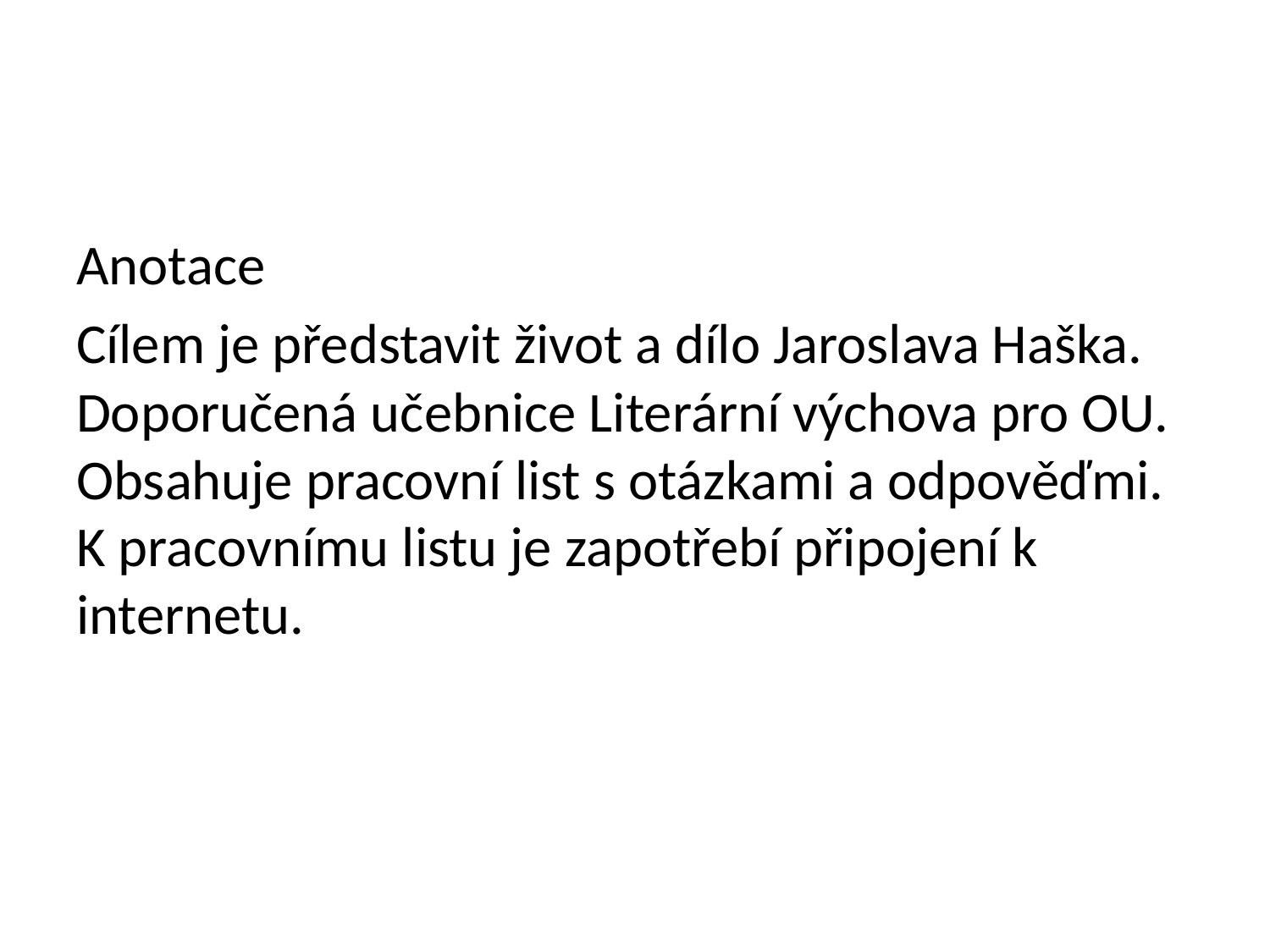

Anotace
Cílem je představit život a dílo Jaroslava Haška. Doporučená učebnice Literární výchova pro OU. Obsahuje pracovní list s otázkami a odpověďmi. K pracovnímu listu je zapotřebí připojení k internetu.